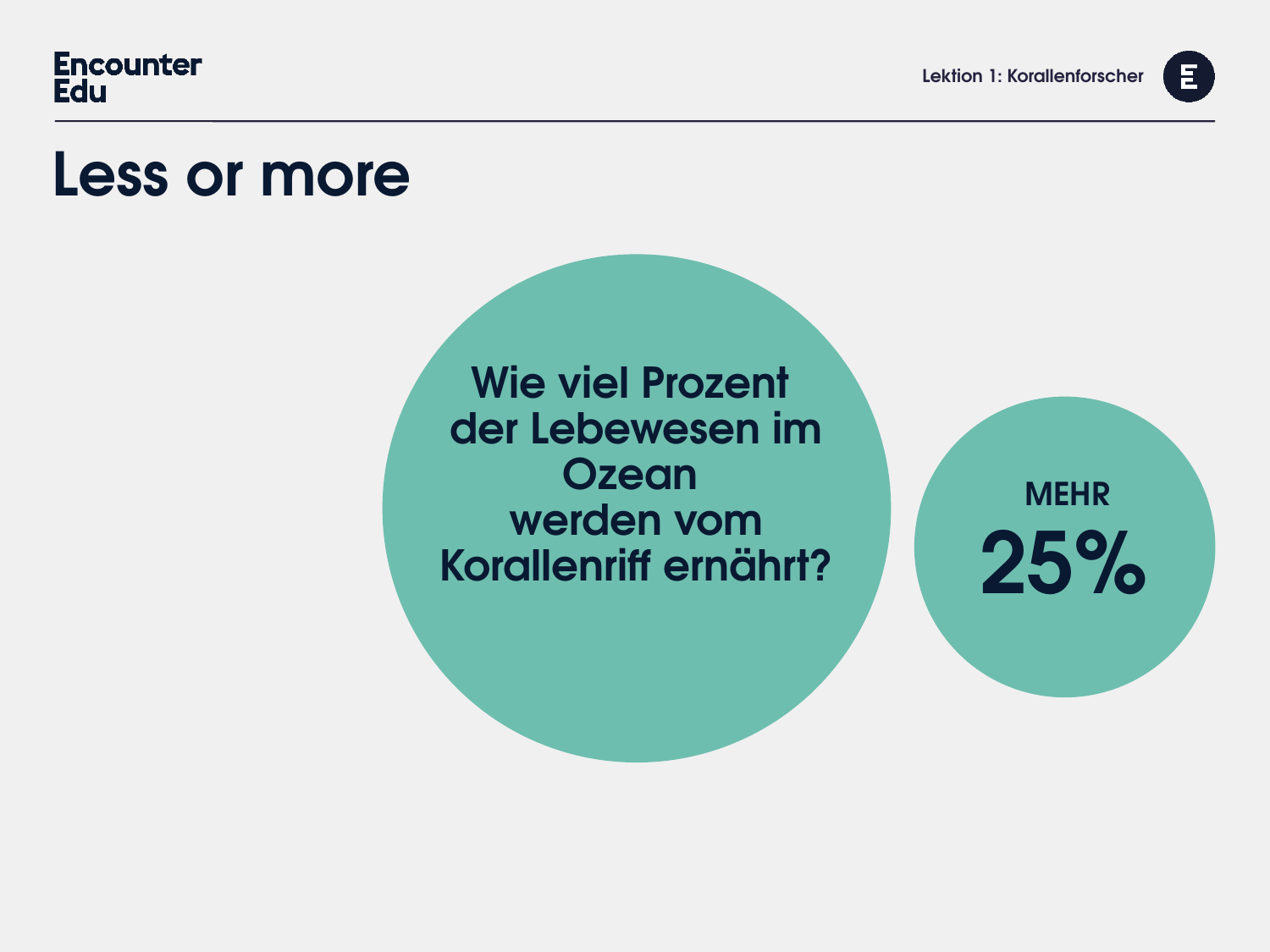

# Lektion 1: Korallenforscher
Wie viel Prozent
der Lebewesen im Ozean
werden vom Korallenriff ernährt?
MEHR

25%